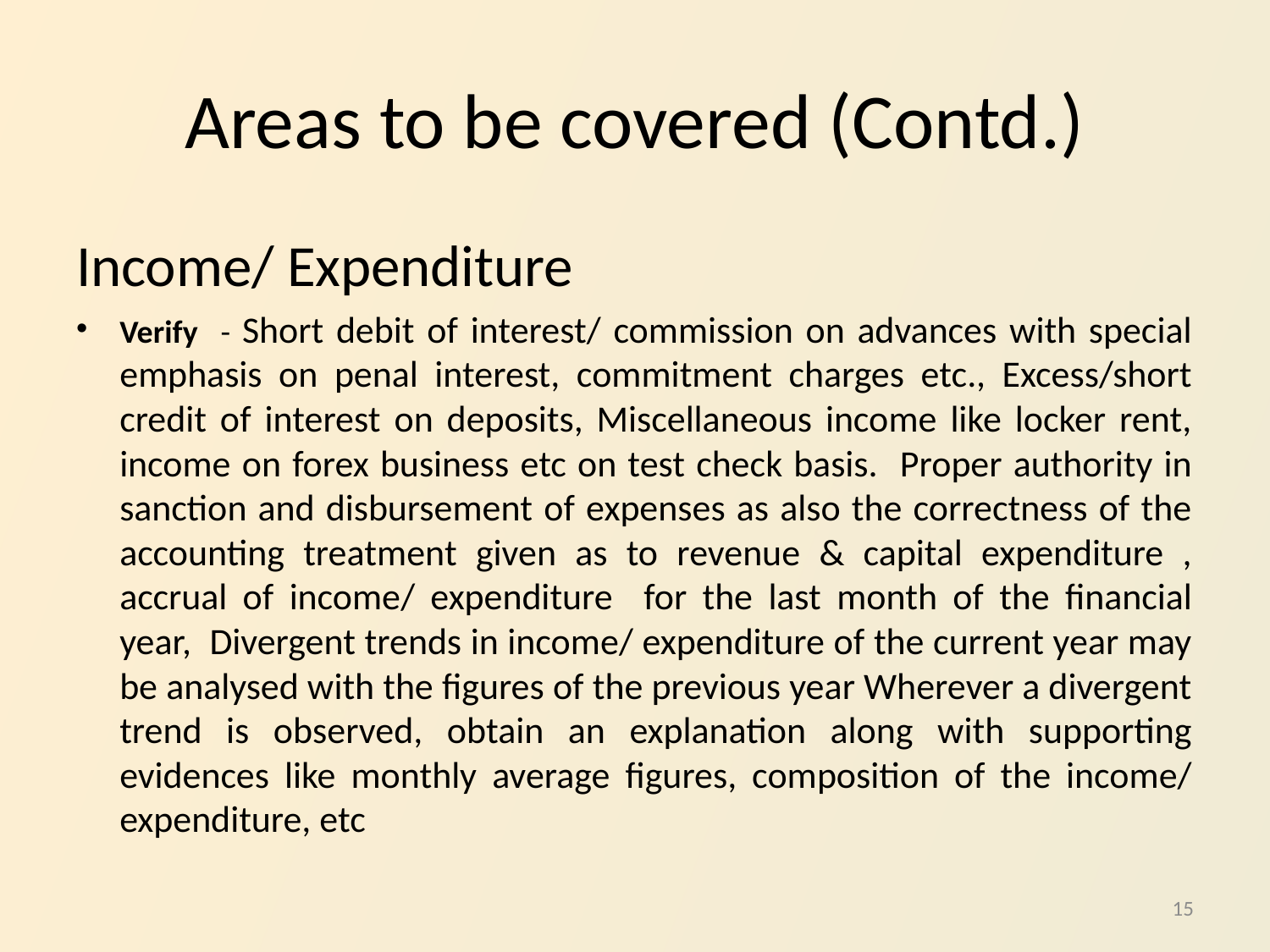

# Areas to be covered (Contd.)
Income/ Expenditure
Verify  - Short debit of interest/ commission on advances with special emphasis on penal interest, commitment charges etc., Excess/short credit of interest on deposits, Miscellaneous income like locker rent, income on forex business etc on test check basis.  Proper authority in sanction and disbursement of expenses as also the correctness of the accounting treatment given as to revenue & capital expenditure , accrual of income/ expenditure  for the last month of the financial year,  Divergent trends in income/ expenditure of the current year may be analysed with the figures of the previous year Wherever a divergent trend is observed, obtain an explanation along with supporting evidences like monthly average figures, composition of the income/ expenditure, etc
15